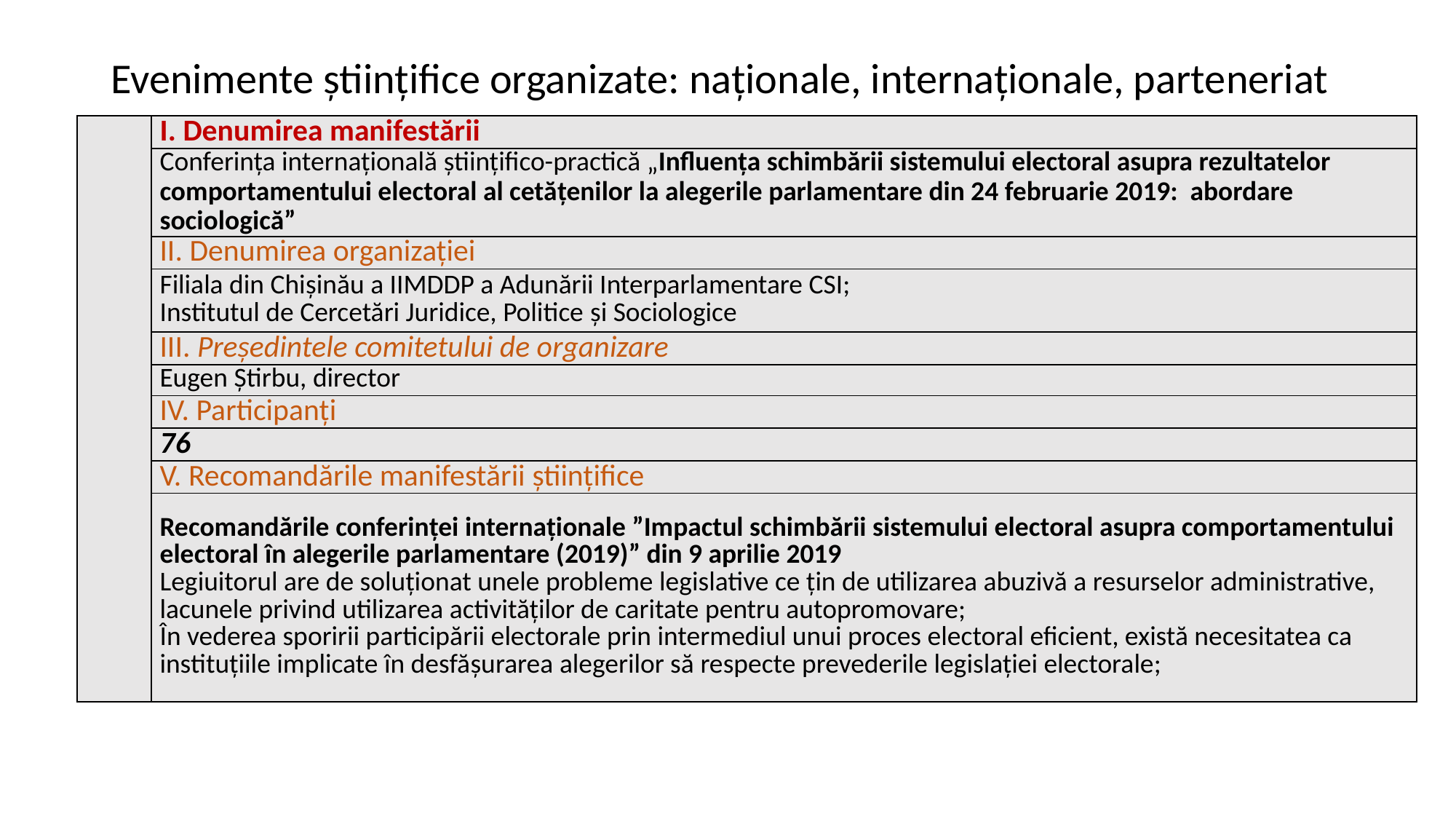

# Evenimente științifice organizate: naționale, internaționale, parteneriat
|  | I. Denumirea manifestării |
| --- | --- |
|  | Conferința internațională științifico-practică „Influența schimbării sistemului electoral asupra rezultatelor comportamentului electoral al cetățenilor la alegerile parlamentare din 24 februarie 2019: abordare sociologică” |
|  | II. Denumirea organizației |
|  | Filiala din Chișinău a IIMDDP a Adunării Interparlamentare CSI; Institutul de Cercetări Juridice, Politice și Sociologice |
|  | III. Președintele comitetului de organizare |
|  | Eugen Știrbu, director |
|  | IV. Participanți |
|  | 76 |
|  | V. Recomandările manifestării științifice |
|  | Recomandările conferinței internaționale ”Impactul schimbării sistemului electoral asupra comportamentului electoral în alegerile parlamentare (2019)” din 9 aprilie 2019 Legiuitorul are de soluționat unele probleme legislative ce țin de utilizarea abuzivă a resurselor administrative, lacunele privind utilizarea activităților de caritate pentru autopromovare; În vederea sporirii participării electorale prin intermediul unui proces electoral eficient, există necesitatea ca instituțiile implicate în desfășurarea alegerilor să respecte prevederile legislației electorale; |